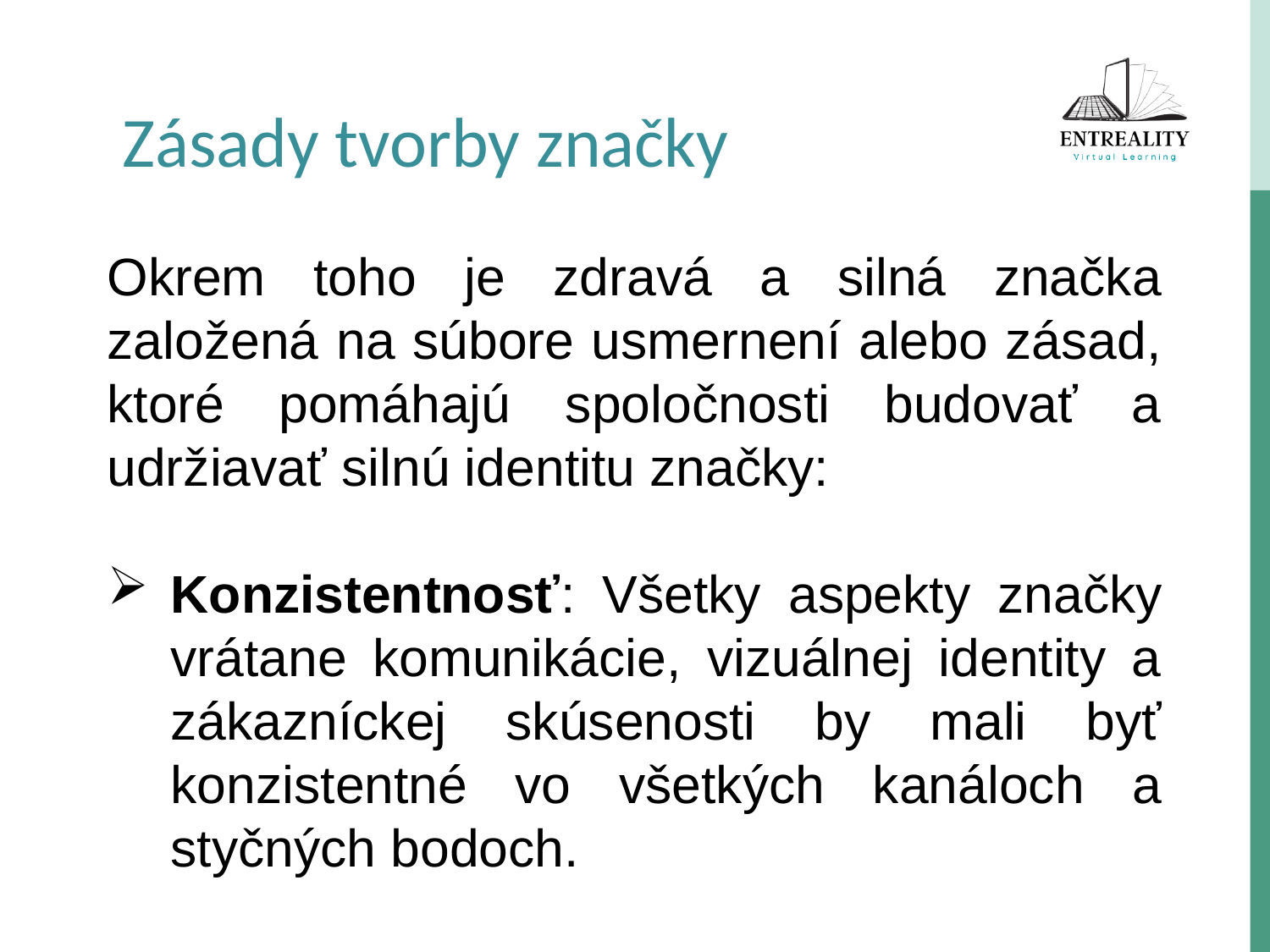

Zásady tvorby značky
Okrem toho je zdravá a silná značka založená na súbore usmernení alebo zásad, ktoré pomáhajú spoločnosti budovať a udržiavať silnú identitu značky:

Konzistentnosť: Všetky aspekty značky vrátane komunikácie, vizuálnej identity a zákazníckej skúsenosti by mali byť konzistentné vo všetkých kanáloch a styčných bodoch.